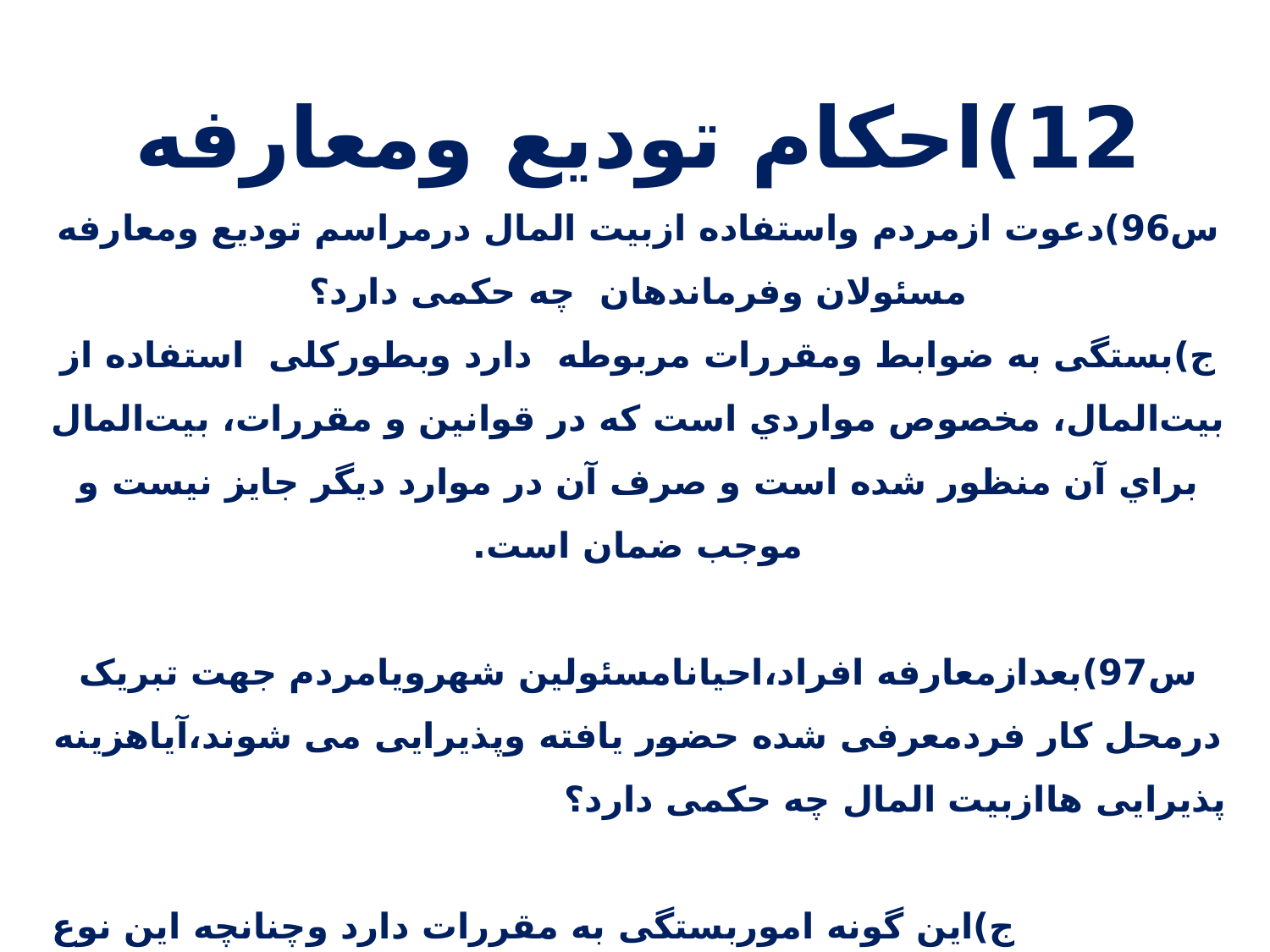

12)احکام تودیع ومعارفه
س96)دعوت ازمردم واستفاده ازبیت المال درمراسم تودیع ومعارفه مسئولان وفرماندهان  چه حکمی دارد؟
ج)بستگی به ضوابط ومقررات مربوطه  دارد وبطورکلی  استفاده از بيت‌المال، مخصوص مواردي است كه در قوانين و مقررات، بيت‌المال براي آن منظور شده است و صرف آن در موارد ديگر جايز نيست و موجب ضمان است.

س97)بعدازمعارفه افراد،احیانامسئولین شهرویامردم جهت تبریک درمحل کار فردمعرفی شده حضور یافته وپذیرایی می شوند،آیاهزینه پذیرایی هاازبیت المال چه حکمی دارد؟                                                                                                                                                             ج)این گونه اموربستگی به مقررات دارد وچنانچه این نوع پذیرایی ها ازبرنامه های عرفی کاری محسوب شود،درحداختیارات قانونی هزینه ازبیت المال مانعی ندارد.